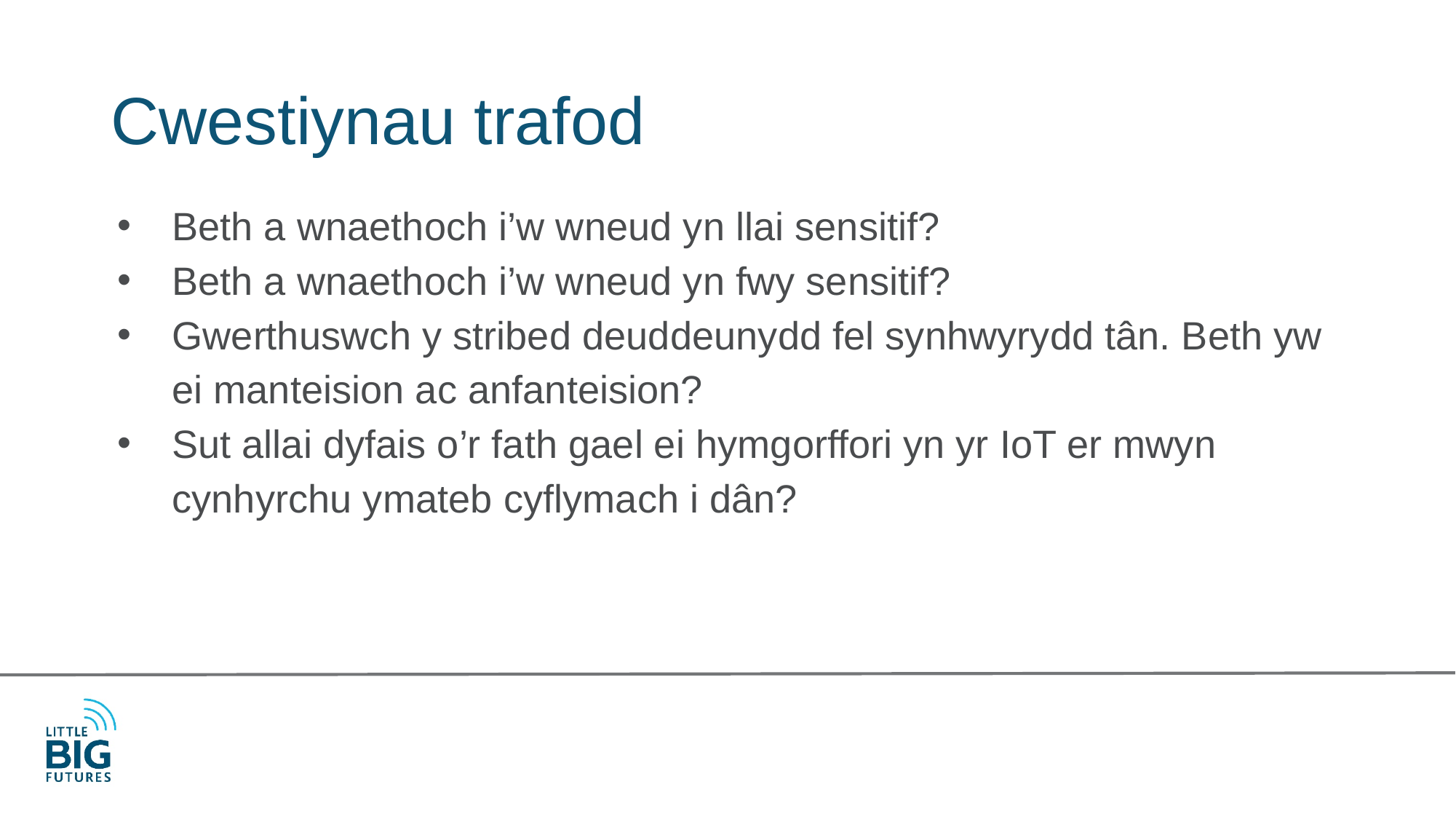

# Cwestiynau trafod
Beth a wnaethoch i’w wneud yn llai sensitif?
Beth a wnaethoch i’w wneud yn fwy sensitif?
Gwerthuswch y stribed deuddeunydd fel synhwyrydd tân. Beth yw ei manteision ac anfanteision?
Sut allai dyfais o’r fath gael ei hymgorffori yn yr IoT er mwyn cynhyrchu ymateb cyflymach i dân?